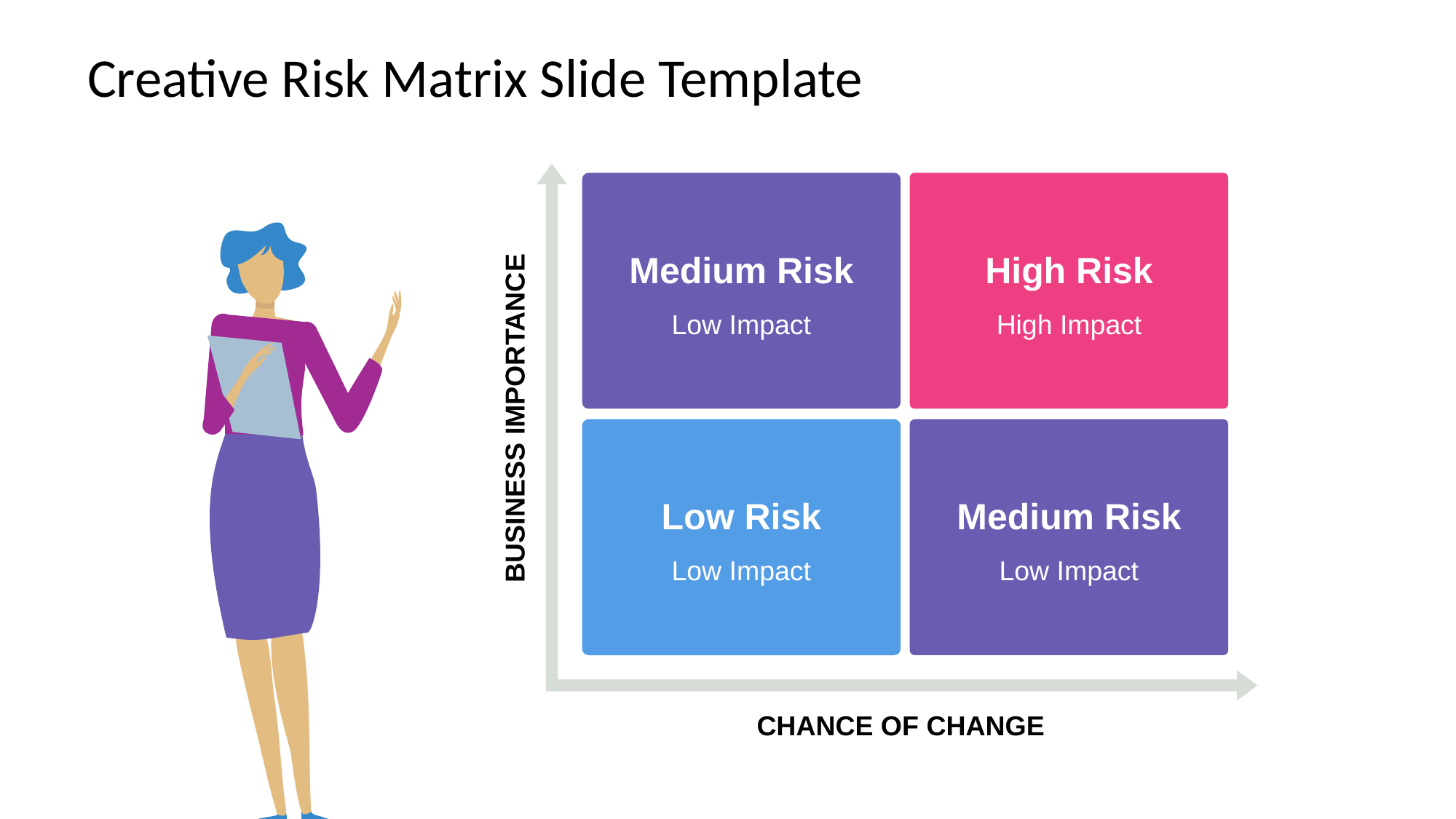

# Creative Risk Matrix Slide Template

Medium Risk
Low Impact
High Risk
High Impact
BUSINESS IMPORTANCE

Low Risk
Low Impact
Medium Risk
Low Impact
CHANCE OF CHANGE